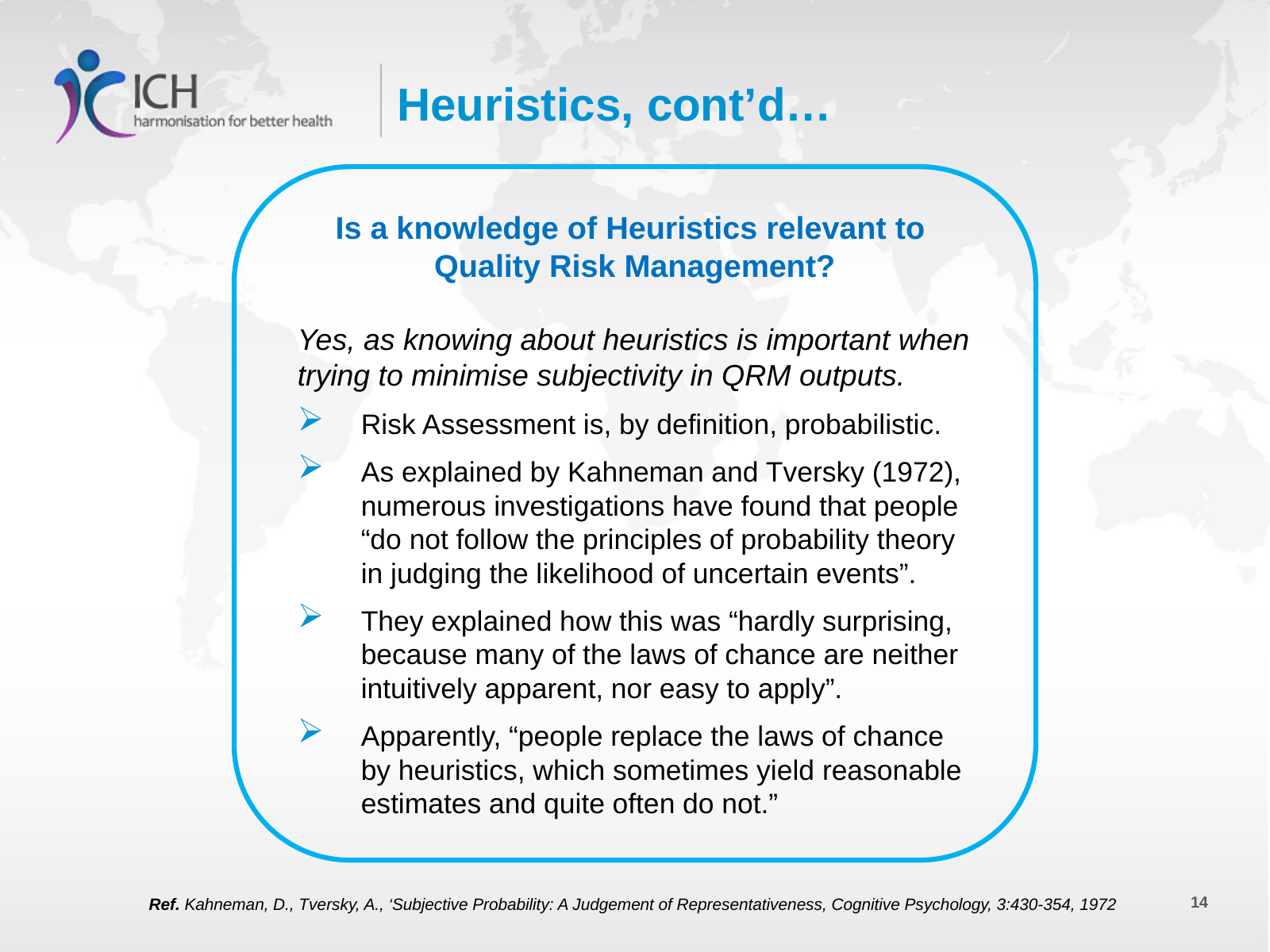

# Heuristics, cont’d…

Is a knowledge of Heuristics relevant to  Quality Risk Management?

Yes, as knowing about heuristics is important when trying to minimise subjectivity in QRM outputs.
Risk Assessment is, by definition, probabilistic.
As explained by Kahneman and Tversky (1972), numerous investigations have found that people “do not follow the principles of probability theory in judging the likelihood of uncertain events”.
They explained how this was “hardly surprising, because many of the laws of chance are neither intuitively apparent, nor easy to apply”.
Apparently, “people replace the laws of chance by heuristics, which sometimes yield reasonable estimates and quite often do not.”

14
Ref. Kahneman, D., Tversky, A., ‘Subjective Probability: A Judgement of Representativeness, Cognitive Psychology, 3:430-354, 1972